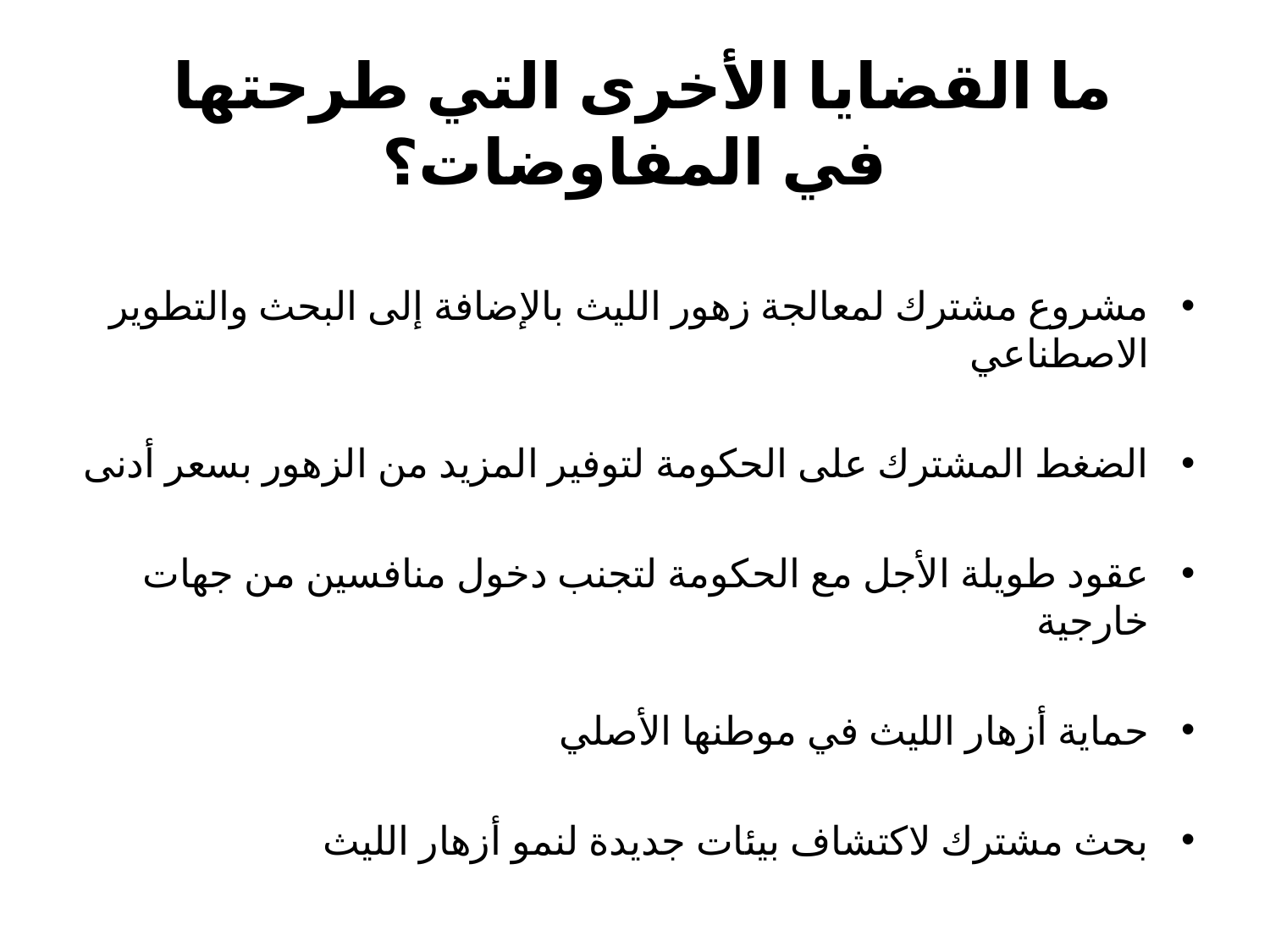

# ما القضايا الأخرى التي طرحتها في المفاوضات؟
مشروع مشترك لمعالجة زهور الليث بالإضافة إلى البحث والتطوير الاصطناعي

الضغط المشترك على الحكومة لتوفير المزيد من الزهور بسعر أدنى

عقود طويلة الأجل مع الحكومة لتجنب دخول منافسين من جهات خارجية

حماية أزهار الليث في موطنها الأصلي

بحث مشترك لاكتشاف بيئات جديدة لنمو أزهار الليث